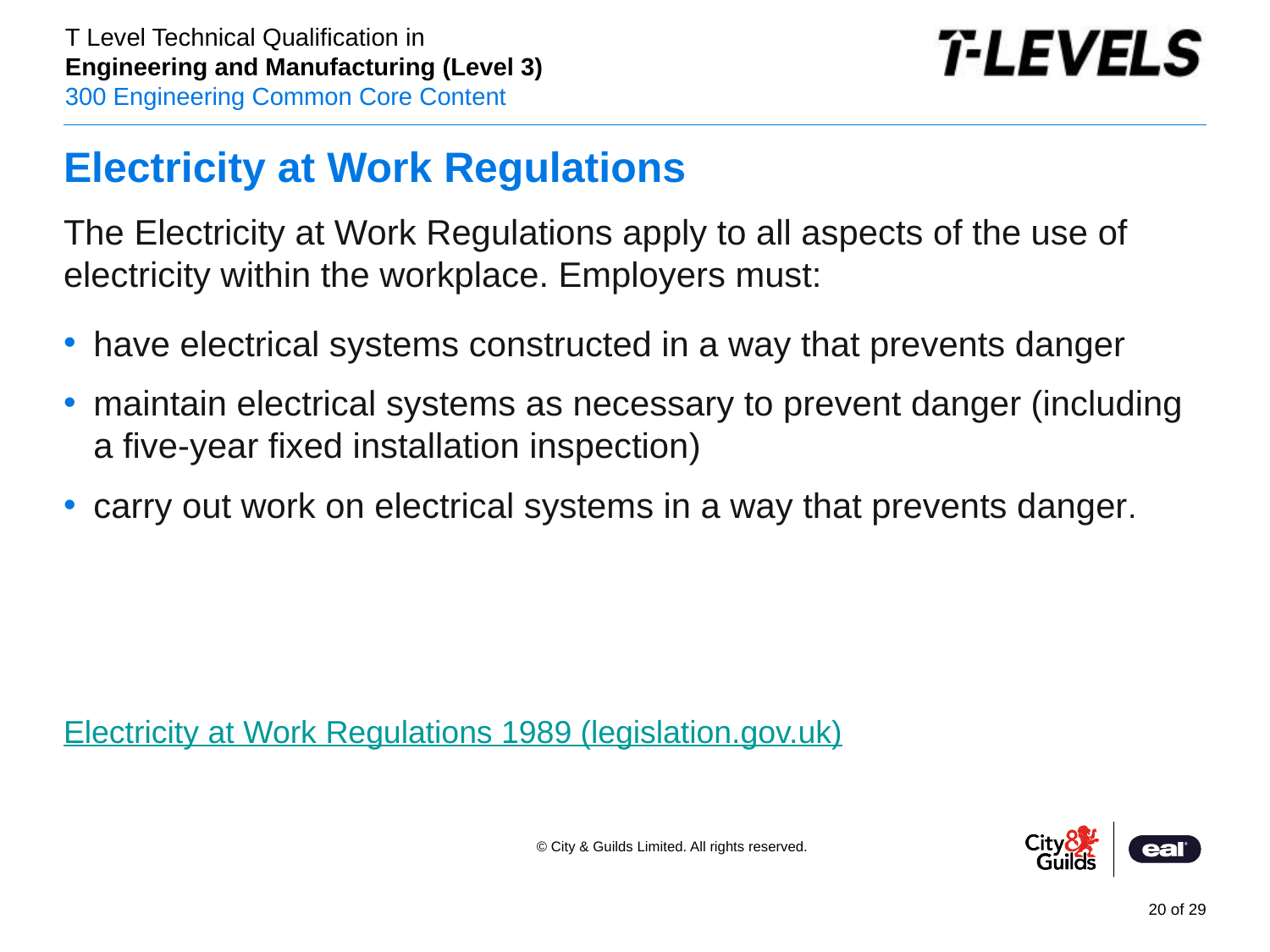

# Electricity at Work Regulations
The ​Electricity at Work Regulations apply to all aspects of the use of electricity within the workplace. Employers must:
have electrical systems constructed in a way that prevents danger
maintain electrical systems as necessary to prevent danger (including a five-year fixed installation inspection​)
carry out work on electrical systems in a way that prevents danger.

Electricity at Work Regulations 1989 (legislation.gov.uk)